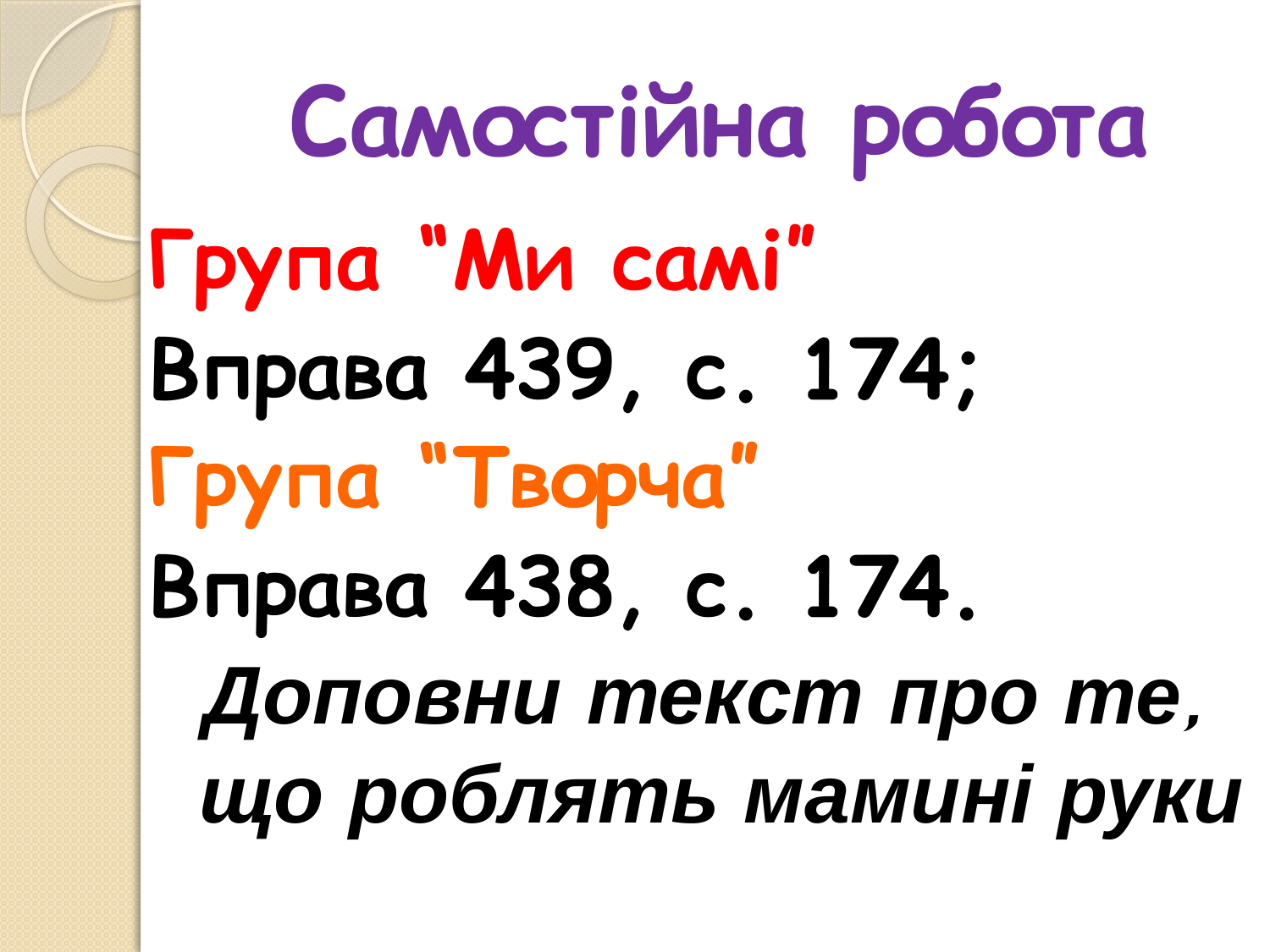

# Самостійна робота
Група “Ми самі”
Вправа 439, с. 174;
Група “Творча”
Вправа 438, с. 174.
Доповни текст про те, що роблять мамині руки